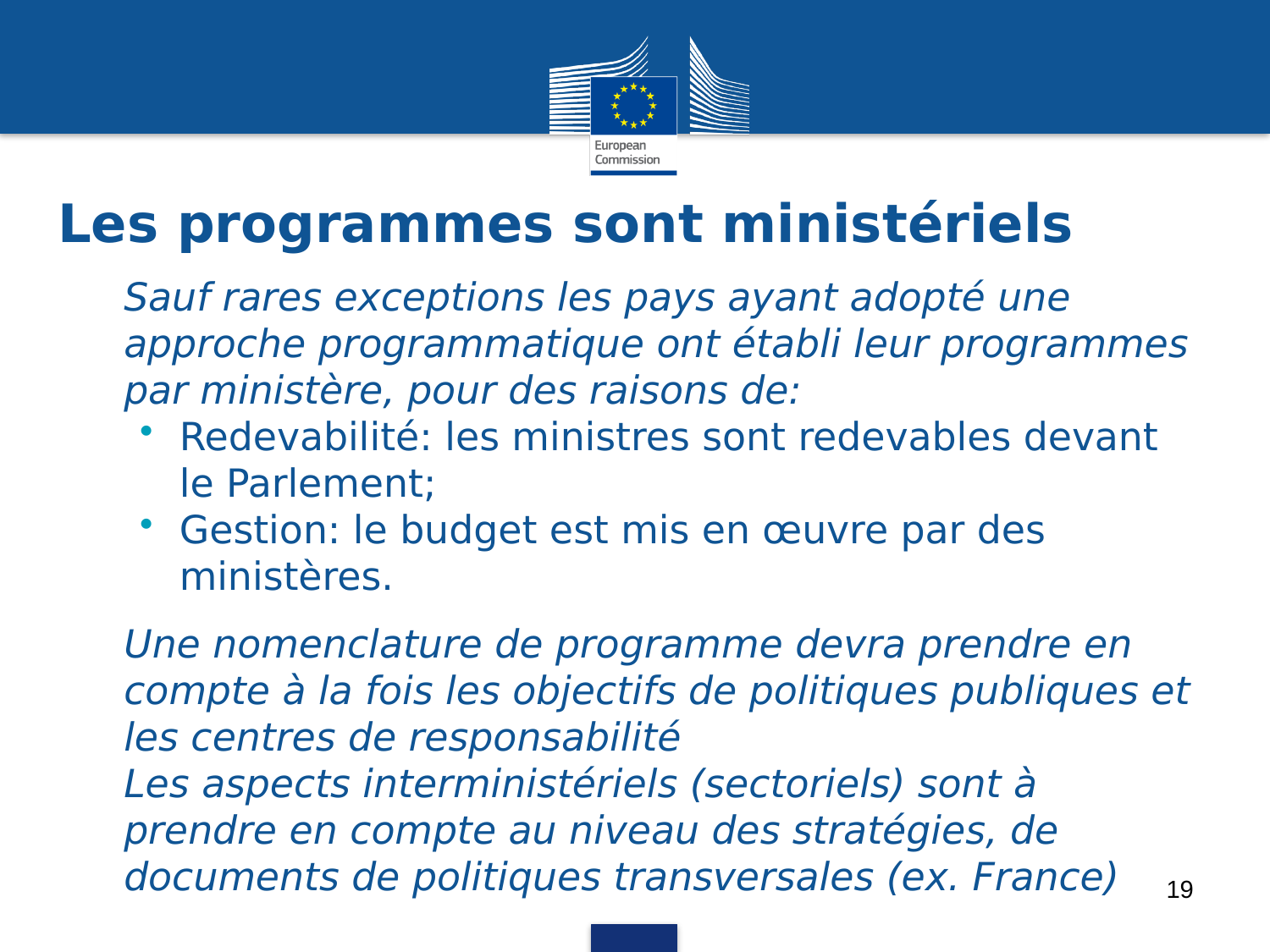

# Les programmes sont ministériels
Sauf rares exceptions les pays ayant adopté une approche programmatique ont établi leur programmes par ministère, pour des raisons de:
Redevabilité: les ministres sont redevables devant le Parlement;
Gestion: le budget est mis en œuvre par des ministères.

Une nomenclature de programme devra prendre en compte à la fois les objectifs de politiques publiques et les centres de responsabilité
Les aspects interministériels (sectoriels) sont à prendre en compte au niveau des stratégies, de documents de politiques transversales (ex. France)

19